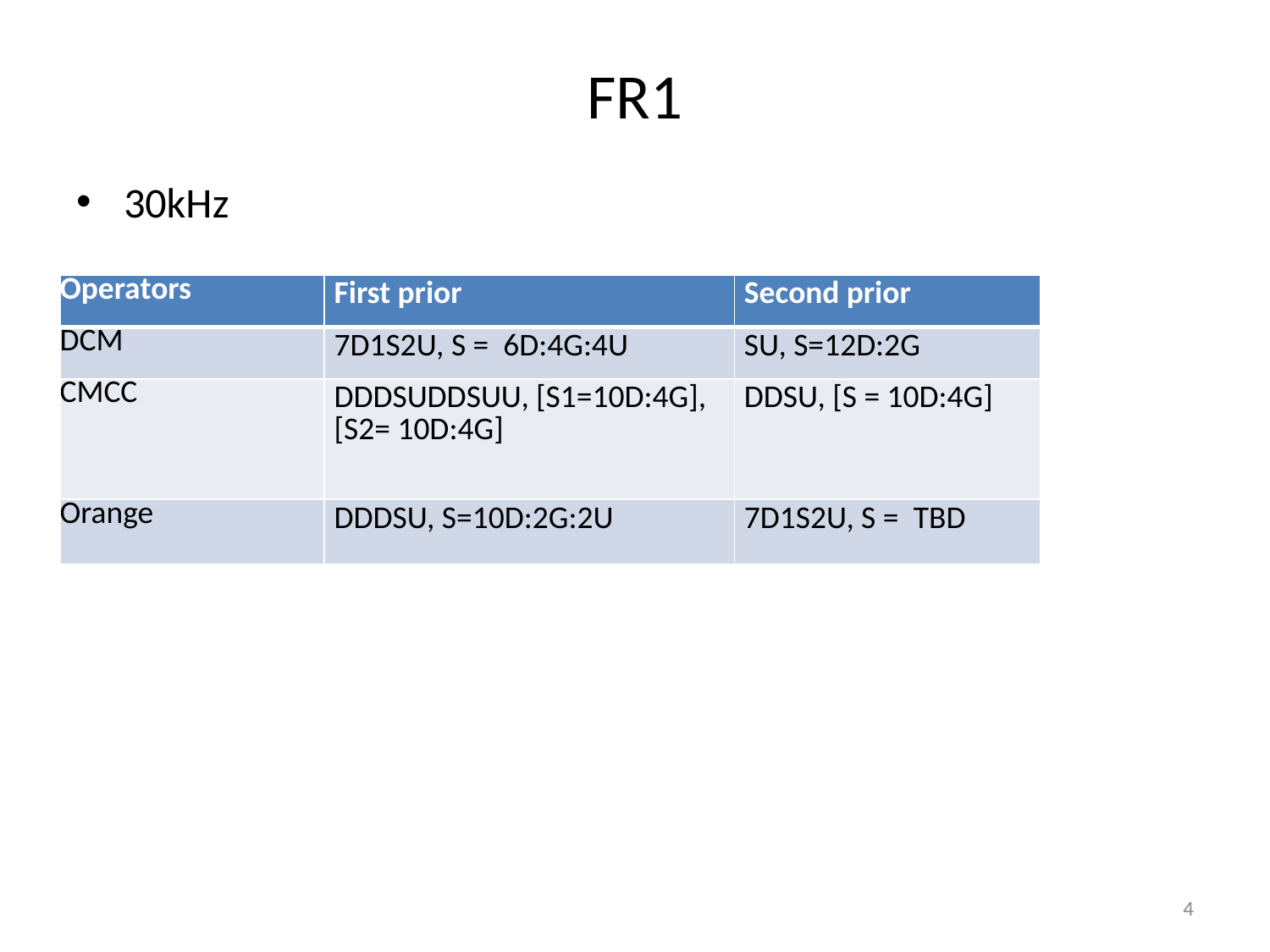

# FR1
30kHz

| Operators | First prior | Second prior |
| --- | --- | --- |
| DCM | 7D1S2U, S = 6D:4G:4U | SU, S=12D:2G |
| CMCC | DDDSUDDSUU, [S1=10D:4G], [S2= 10D:4G] | DDSU, [S = 10D:4G] |
| Orange | DDDSU, S=10D:2G:2U | 7D1S2U, S = TBD |
4